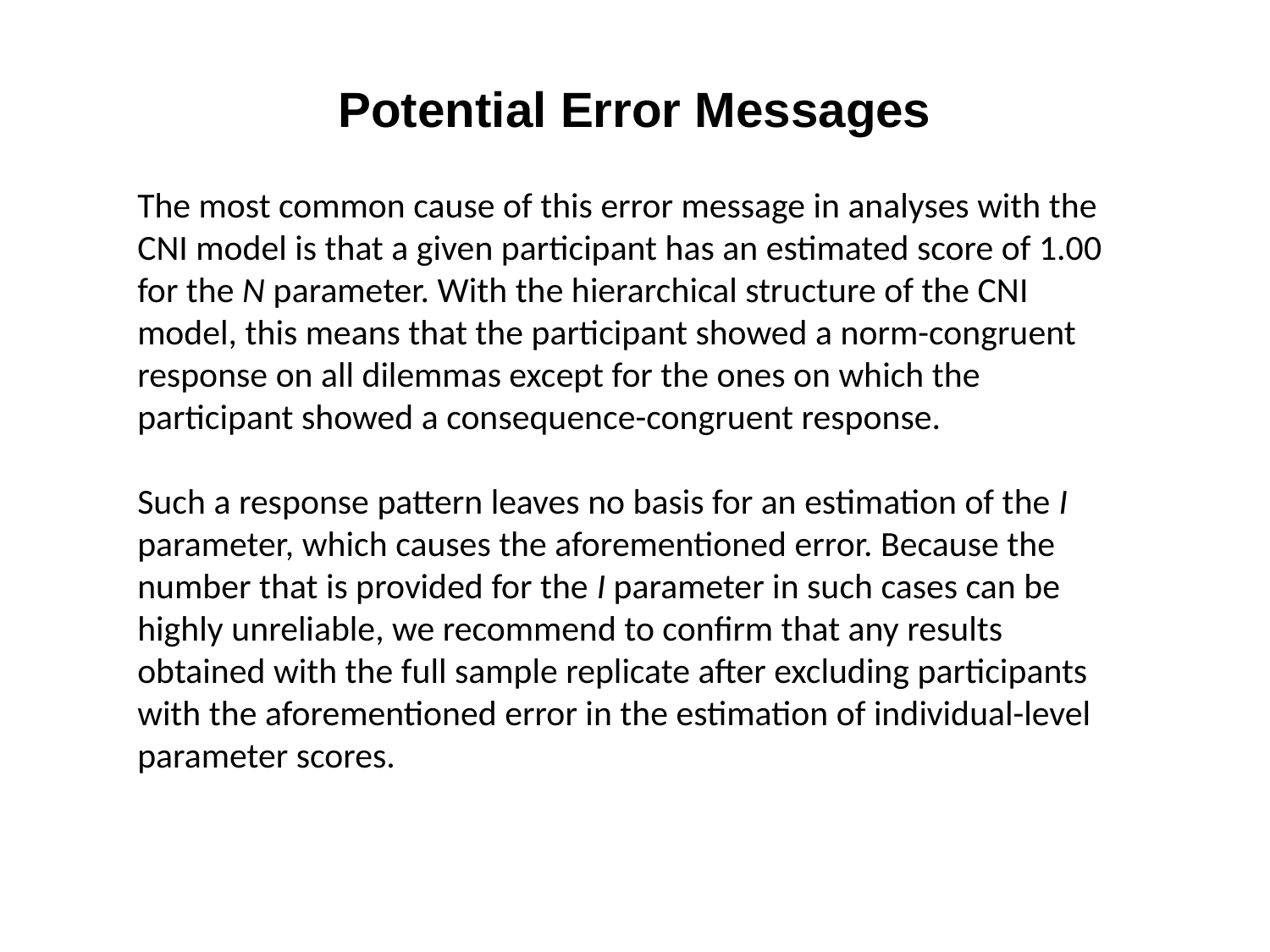

Potential Error Messages
The most common cause of this error message in analyses with the CNI model is that a given participant has an estimated score of 1.00 for the N parameter. With the hierarchical structure of the CNI model, this means that the participant showed a norm-congruent response on all dilemmas except for the ones on which the participant showed a consequence-congruent response.

Such a response pattern leaves no basis for an estimation of the I parameter, which causes the aforementioned error. Because the number that is provided for the I parameter in such cases can be highly unreliable, we recommend to confirm that any results obtained with the full sample replicate after excluding participants with the aforementioned error in the estimation of individual-level parameter scores.